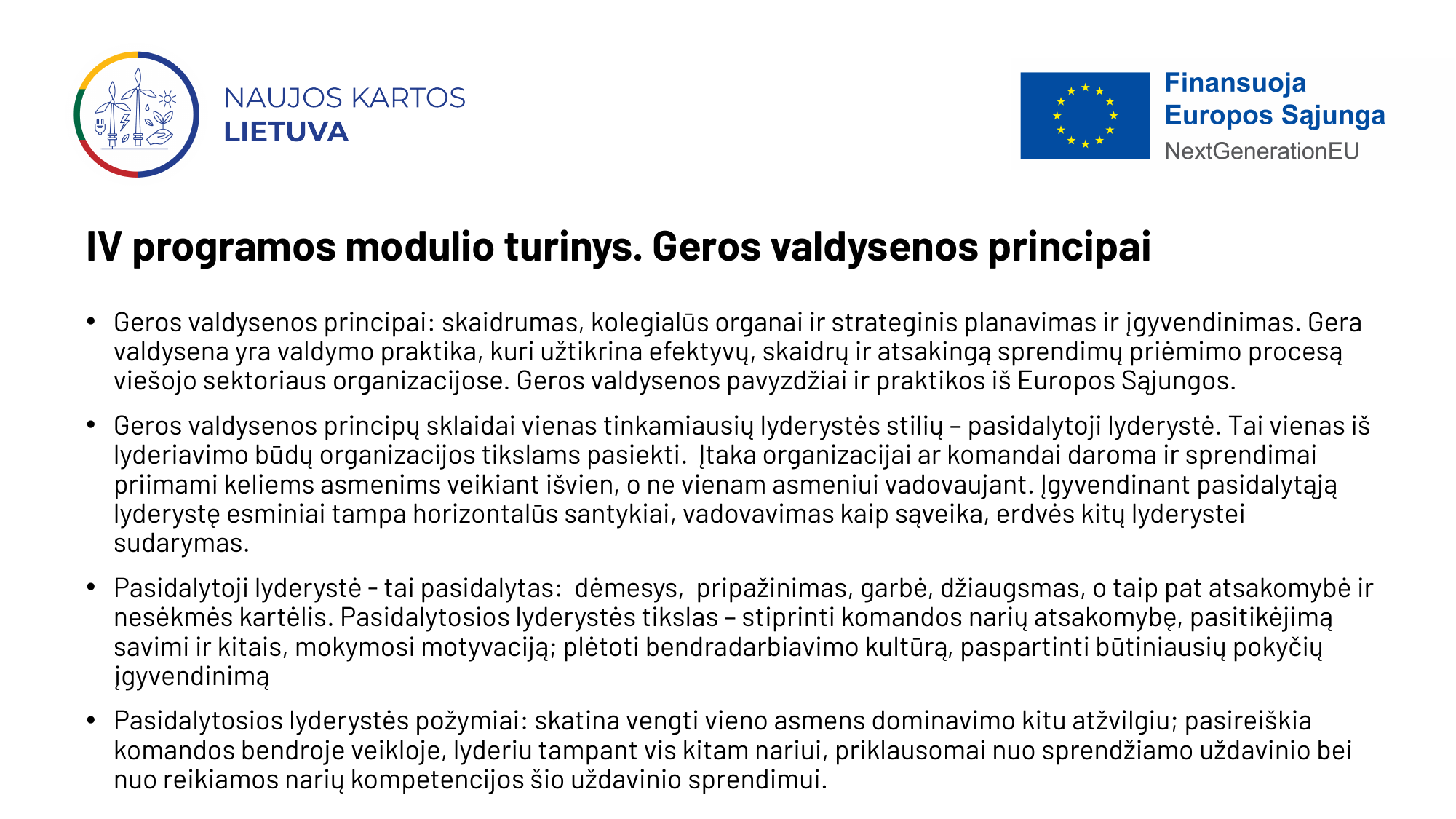

# IV programos modulio turinys. Geros valdysenos principai
Geros valdysenos principai: skaidrumas, kolegialūs organai ir strateginis planavimas ir įgyvendinimas. Gera valdysena yra valdymo praktika, kuri užtikrina efektyvų, skaidrų ir atsakingą sprendimų priėmimo procesą viešojo sektoriaus organizacijose. Geros valdysenos pavyzdžiai ir praktikos iš Europos Sąjungos.
Geros valdysenos principų sklaidai vienas tinkamiausių lyderystės stilių – pasidalytoji lyderystė. Tai vienas iš lyderiavimo būdų organizacijos tikslams pasiekti.  Įtaka organizacijai ar komandai daroma ir sprendimai priimami keliems asmenims veikiant išvien, o ne vienam asmeniui vadovaujant. Įgyvendinant pasidalytąją lyderystę esminiai tampa horizontalūs santykiai, vadovavimas kaip sąveika, erdvės kitų lyderystei sudarymas.
Pasidalytoji lyderystė - tai pasidalytas:  dėmesys,  pripažinimas, garbė, džiaugsmas, o taip pat atsakomybė ir nesėkmės kartėlis. Pasidalytosios lyderystės tikslas – stiprinti komandos narių atsakomybę, pasitikėjimą savimi ir kitais, mokymosi motyvaciją; plėtoti bendradarbiavimo kultūrą, paspartinti būtiniausių pokyčių įgyvendinimą
Pasidalytosios lyderystės požymiai: skatina vengti vieno asmens dominavimo kitu atžvilgiu; pasireiškia komandos bendroje veikloje, lyderiu tampant vis kitam nariui, priklausomai nuo sprendžiamo uždavinio bei nuo reikiamos narių kompetencijos šio uždavinio sprendimui.